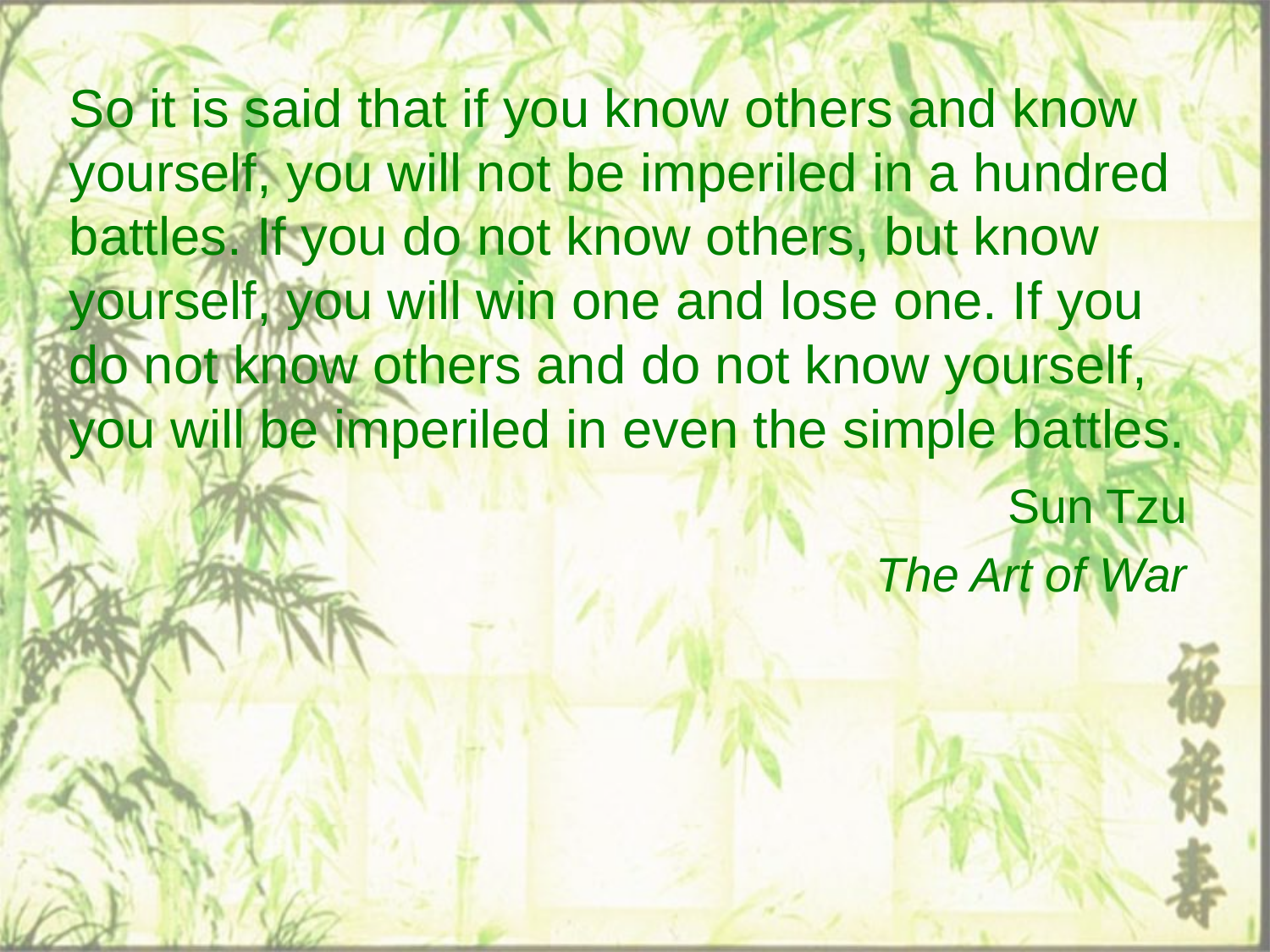

So it is said that if you know others and know yourself, you will not be imperiled in a hundred battles. If you do not know others, but know yourself, you will win one and lose one. If you do not know others and do not know yourself, you will be imperiled in even the simple battles.
 Sun Tzu
The Art of War